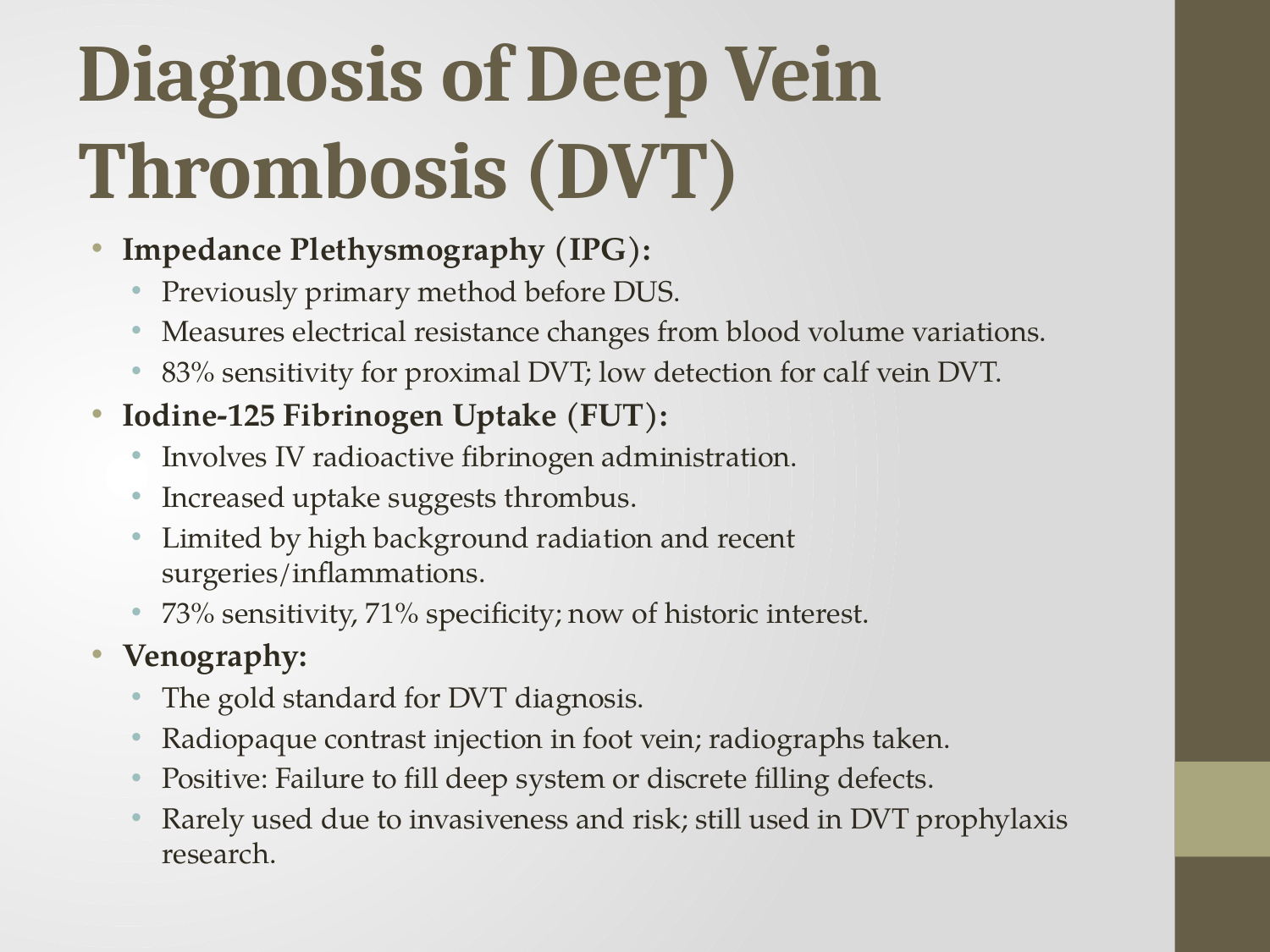

# Diagnosis of Deep Vein Thrombosis (DVT)
Impedance Plethysmography (IPG):
Previously primary method before DUS.
Measures electrical resistance changes from blood volume variations.
83% sensitivity for proximal DVT; low detection for calf vein DVT.
Iodine-125 Fibrinogen Uptake (FUT):
Involves IV radioactive fibrinogen administration.
Increased uptake suggests thrombus.
Limited by high background radiation and recent surgeries/inflammations.
73% sensitivity, 71% specificity; now of historic interest.
Venography:
The gold standard for DVT diagnosis.
Radiopaque contrast injection in foot vein; radiographs taken.
Positive: Failure to fill deep system or discrete filling defects.
Rarely used due to invasiveness and risk; still used in DVT prophylaxis research.